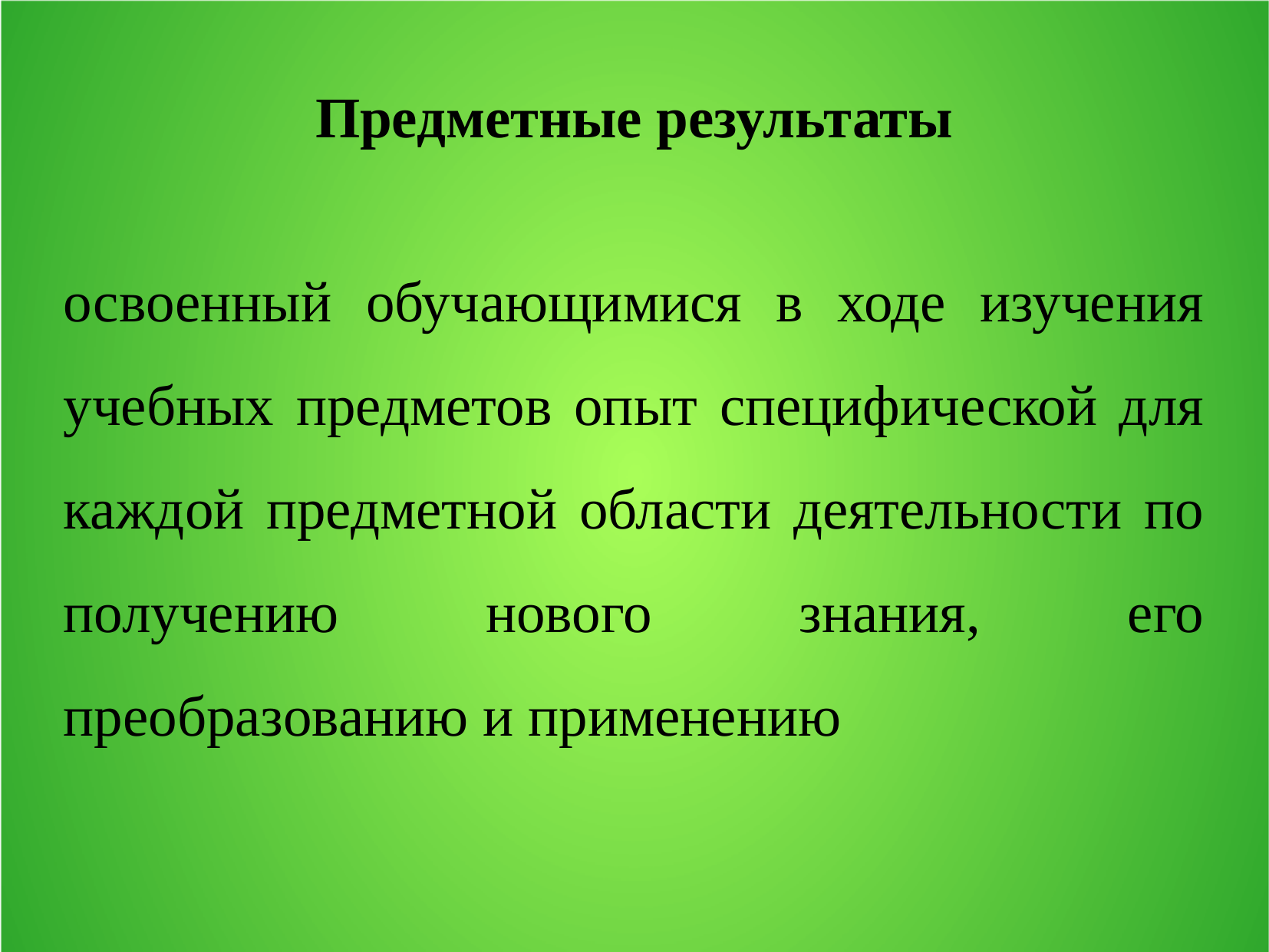

Предметные результаты
освоенный обучающимися в ходе изучения учебных предметов опыт специфической для каждой предметной области деятельности по получению нового знания, его преобразованию и применению